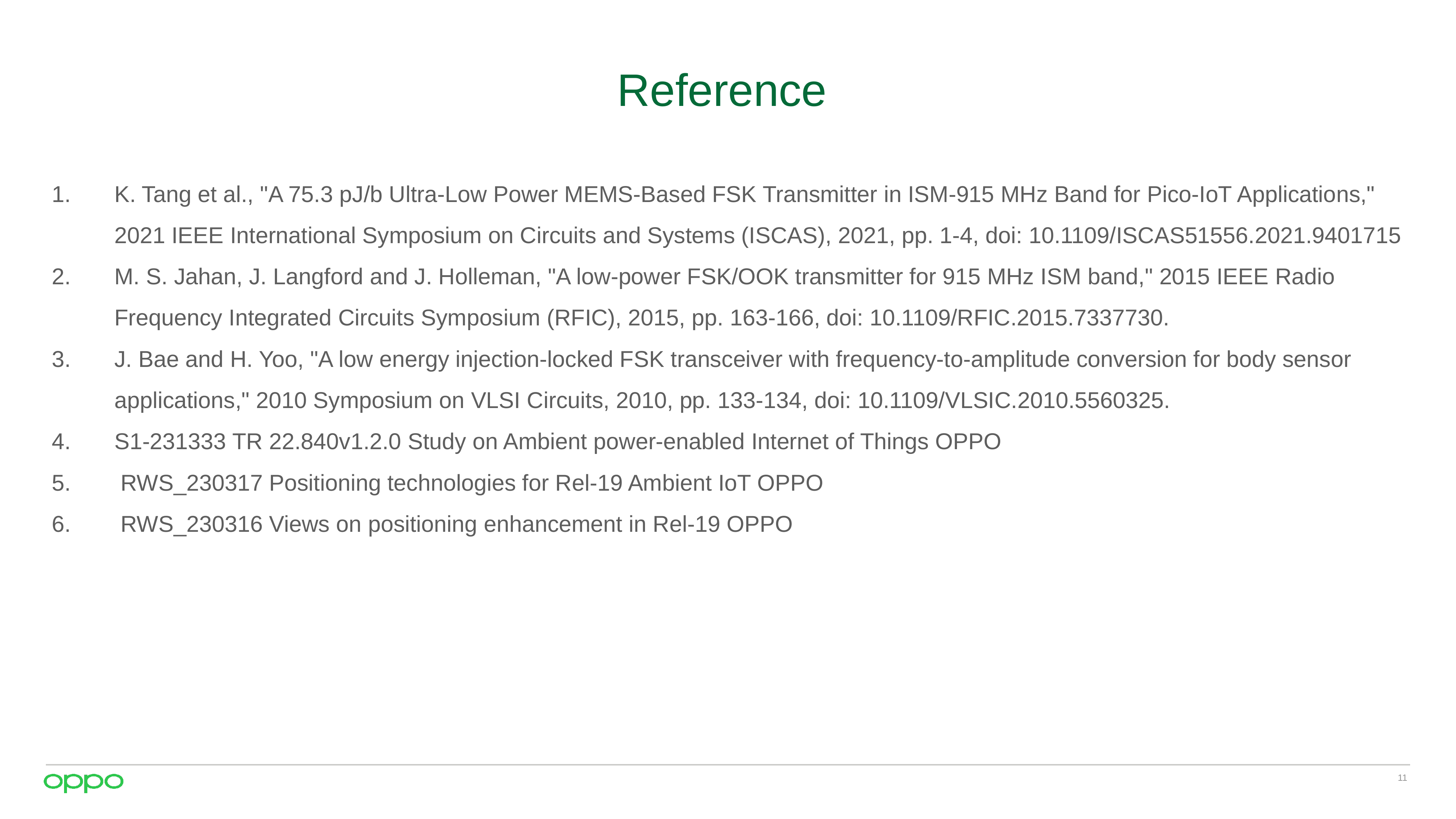

# Reference
K. Tang et al., "A 75.3 pJ/b Ultra-Low Power MEMS-Based FSK Transmitter in ISM-915 MHz Band for Pico-IoT Applications," 2021 IEEE International Symposium on Circuits and Systems (ISCAS), 2021, pp. 1-4, doi: 10.1109/ISCAS51556.2021.9401715
M. S. Jahan, J. Langford and J. Holleman, "A low-power FSK/OOK transmitter for 915 MHz ISM band," 2015 IEEE Radio Frequency Integrated Circuits Symposium (RFIC), 2015, pp. 163-166, doi: 10.1109/RFIC.2015.7337730.
J. Bae and H. Yoo, "A low energy injection-locked FSK transceiver with frequency-to-amplitude conversion for body sensor applications," 2010 Symposium on VLSI Circuits, 2010, pp. 133-134, doi: 10.1109/VLSIC.2010.5560325.
S1-231333 TR 22.840v1.2.0 Study on Ambient power-enabled Internet of Things OPPO
 RWS_230317 Positioning technologies for Rel-19 Ambient IoT OPPO
 RWS_230316 Views on positioning enhancement in Rel-19 OPPO